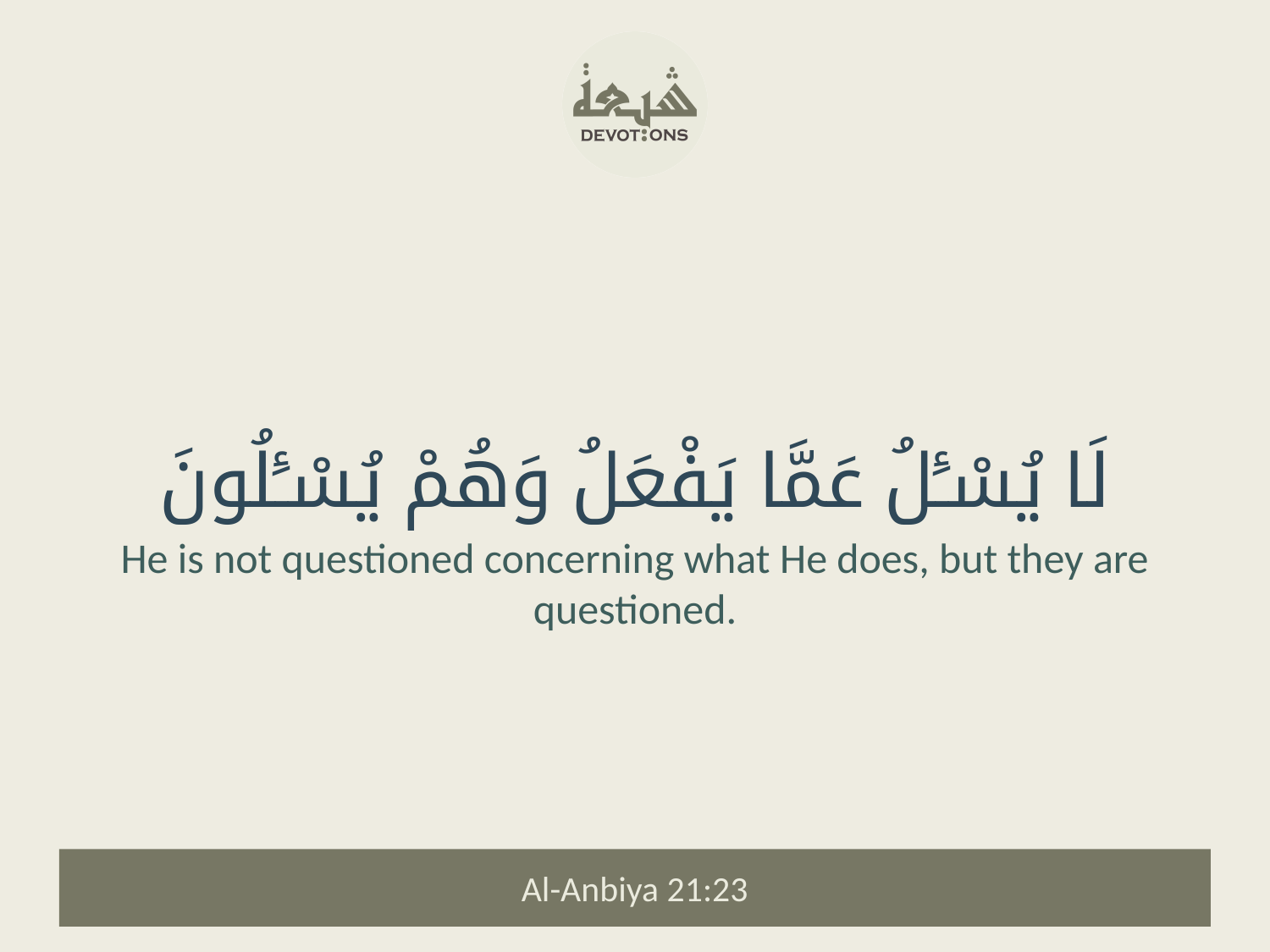

لَا يُسْـَٔلُ عَمَّا يَفْعَلُ وَهُمْ يُسْـَٔلُونَ
He is not questioned concerning what He does, but they are questioned.
Al-Anbiya 21:23